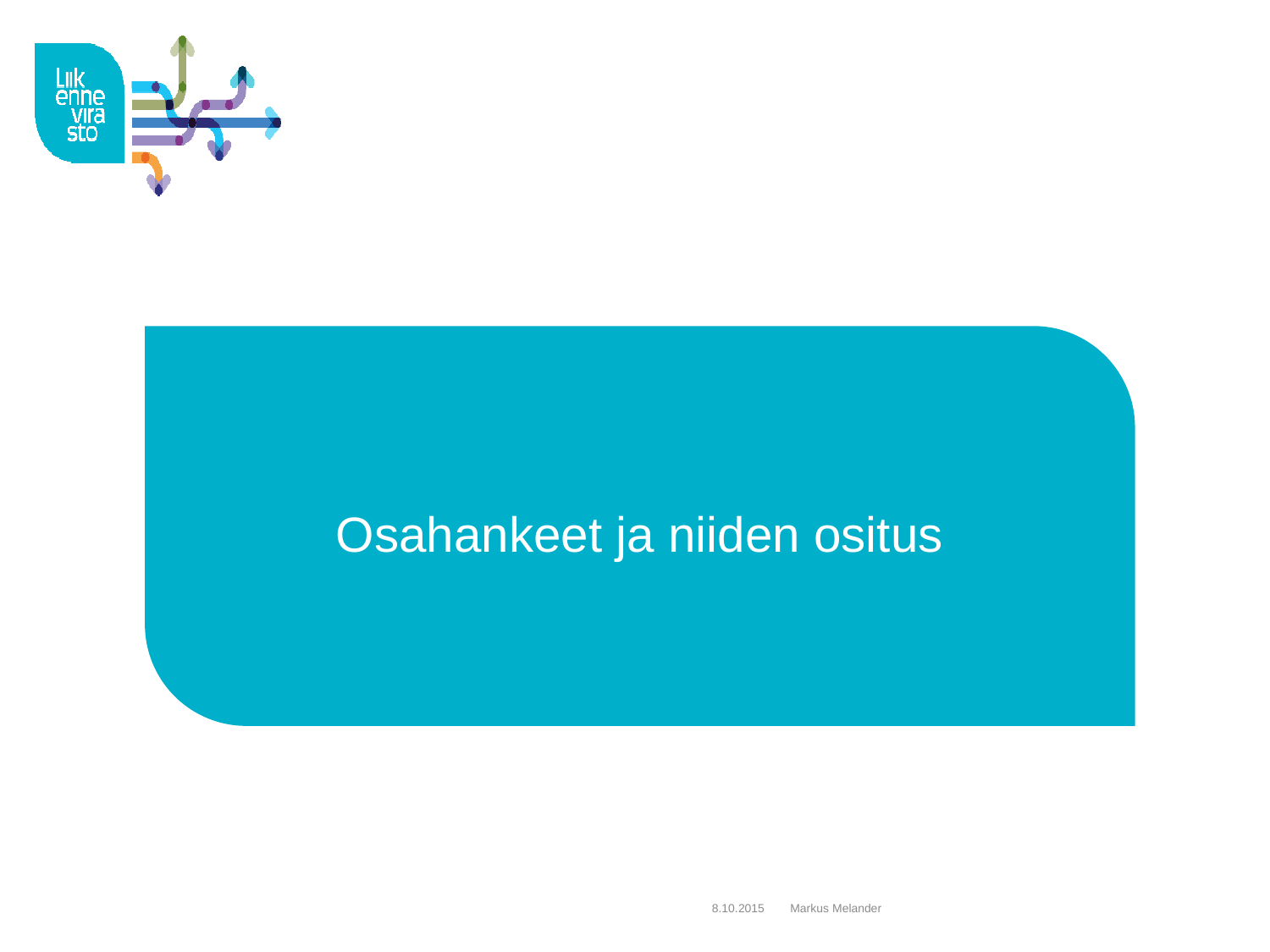

# Osahankeet ja niiden ositus
8.10.2015
Markus Melander